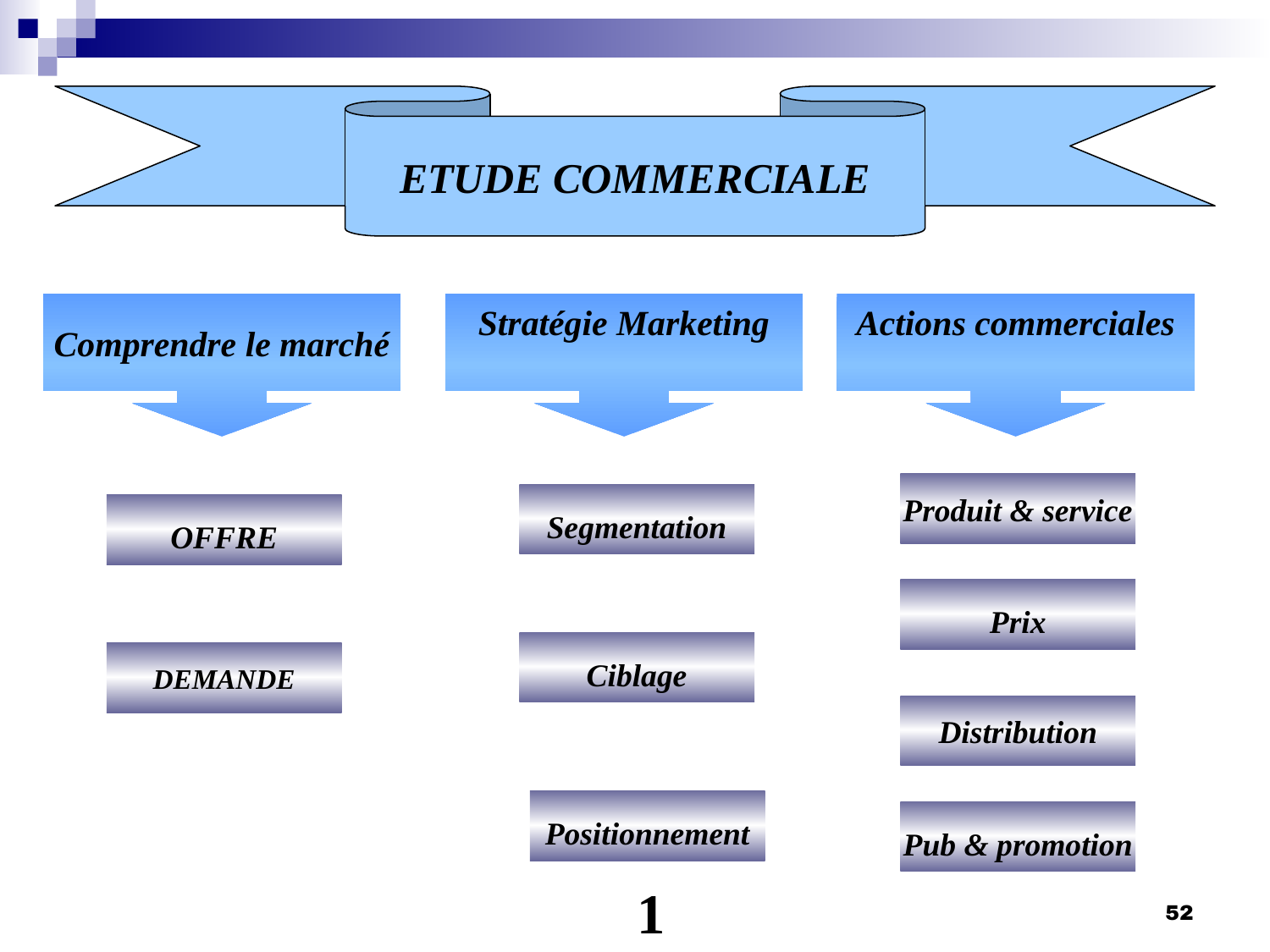

ETUDE COMMERCIALE
Comprendre le marché
Stratégie Marketing

Actions commerciales

Produit & service

Segmentation

OFFRE

Prix

Ciblage

DEMANDE
Distribution

Positionnement

Pub & promotion

52
1